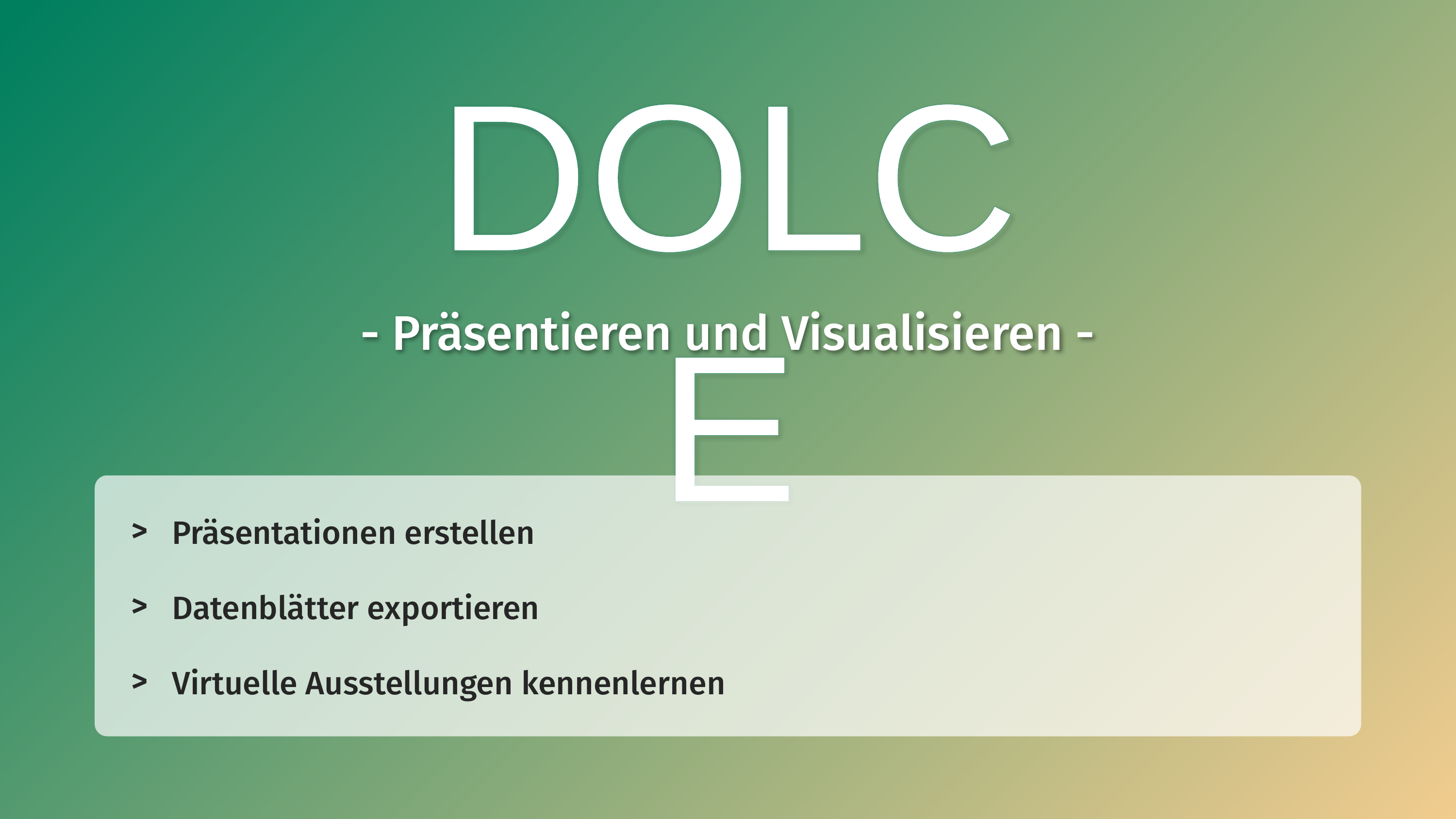

DOLCE(1)
DOLCE
- Präsentieren und Visualisieren -

Präsentationen erstellen
Datenblätter exportieren
Virtuelle Ausstellungen kennenlernen